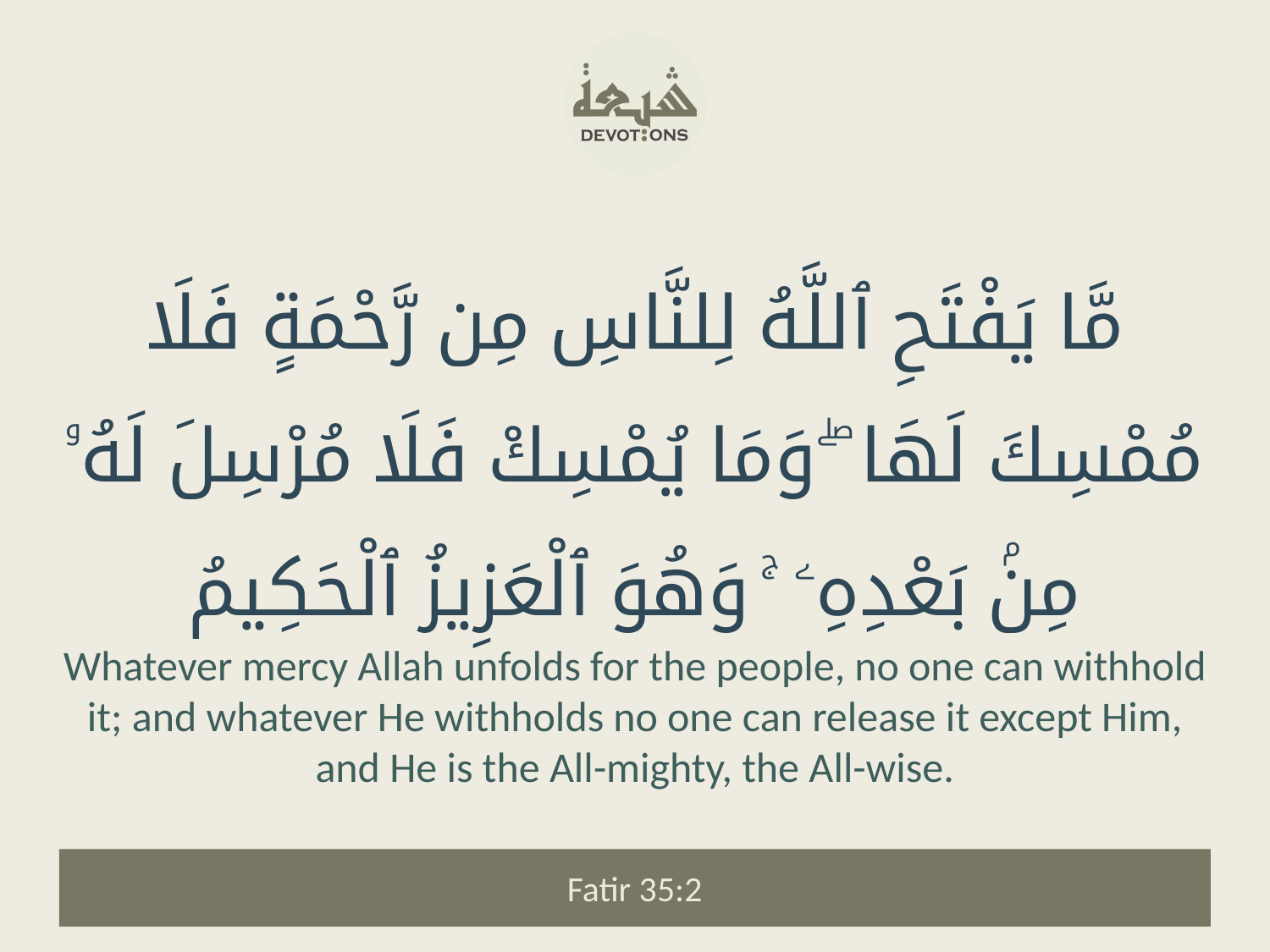

مَّا يَفْتَحِ ٱللَّهُ لِلنَّاسِ مِن رَّحْمَةٍ فَلَا مُمْسِكَ لَهَا ۖ وَمَا يُمْسِكْ فَلَا مُرْسِلَ لَهُۥ مِنۢ بَعْدِهِۦ ۚ وَهُوَ ٱلْعَزِيزُ ٱلْحَكِيمُ
Whatever mercy Allah unfolds for the people, no one can withhold it; and whatever He withholds no one can release it except Him, and He is the All-mighty, the All-wise.
Fatir 35:2